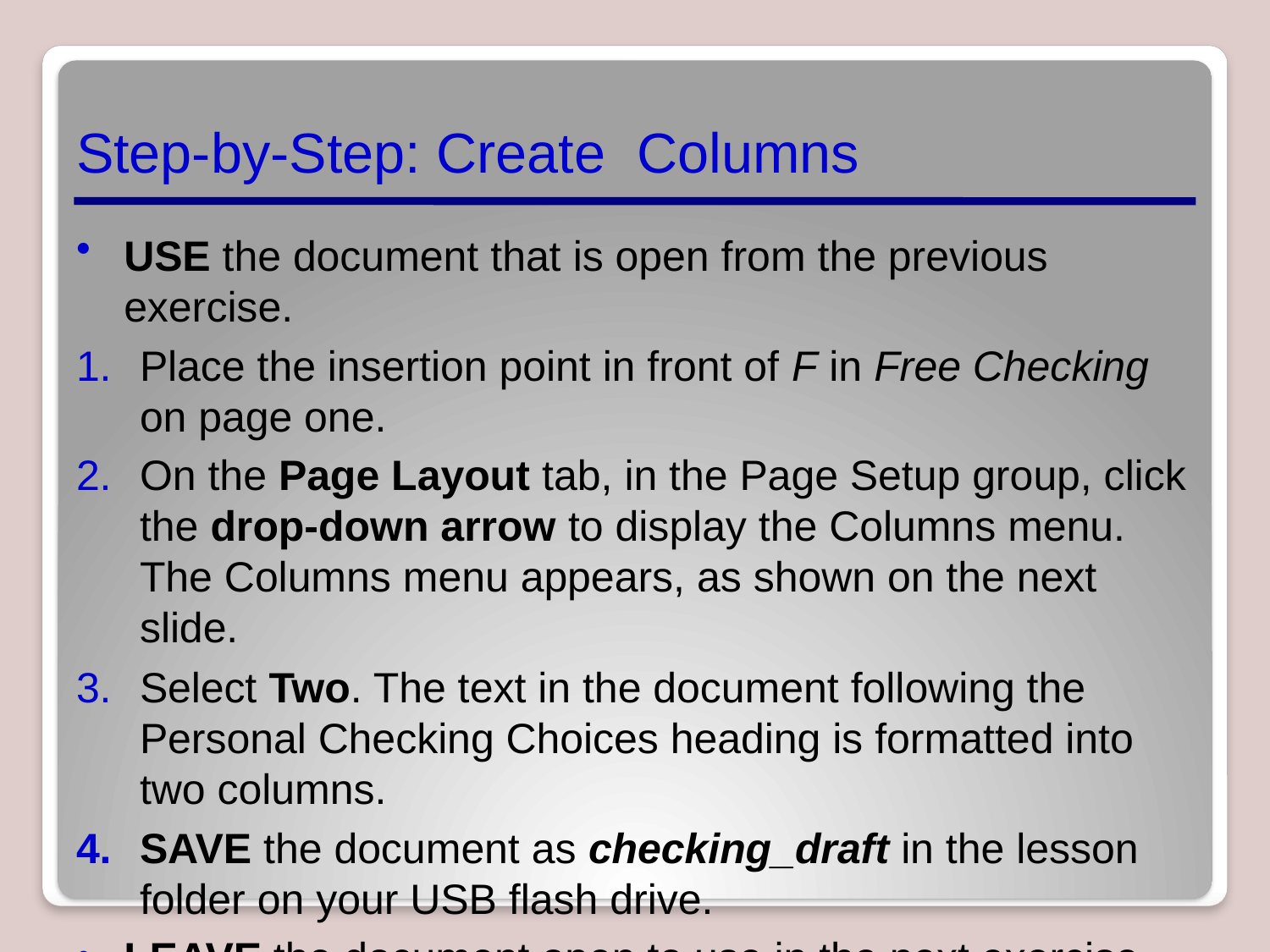

# Step-by-Step: Create  Columns
USE the document that is open from the previous exercise.
Place the insertion point in front of F in Free Checking on page one.
On the Page Layout tab, in the Page Setup group, click the drop-down arrow to display the Columns menu. The Columns menu appears, as shown on the next slide.
Select Two. The text in the document following the Personal Checking Choices heading is formatted into two columns.
SAVE the document as checking_draft in the lesson folder on your USB flash drive.
Leave the document open to use in the next exercise.